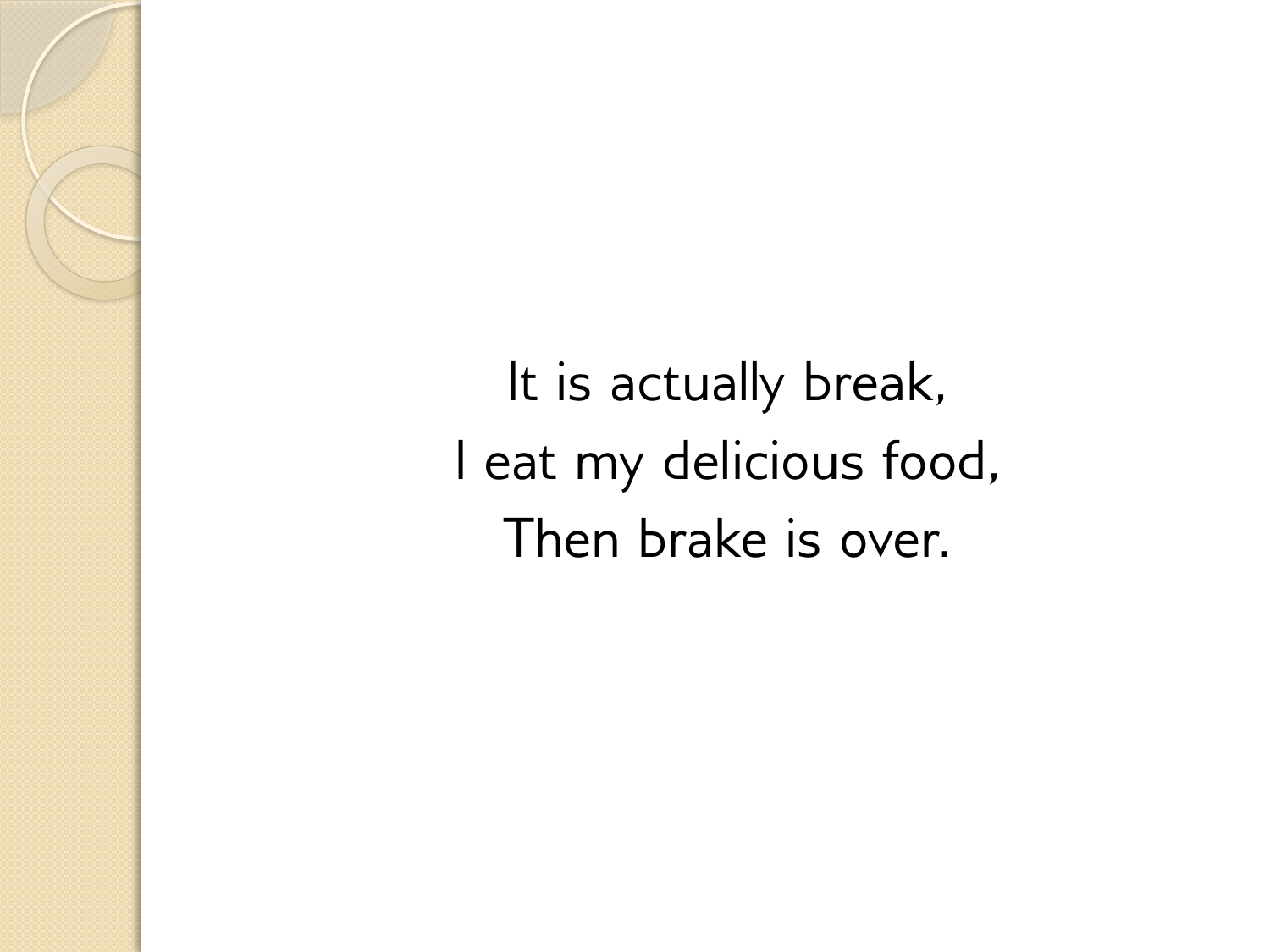

It is actually break,
I eat my delicious food,
Then brake is over.